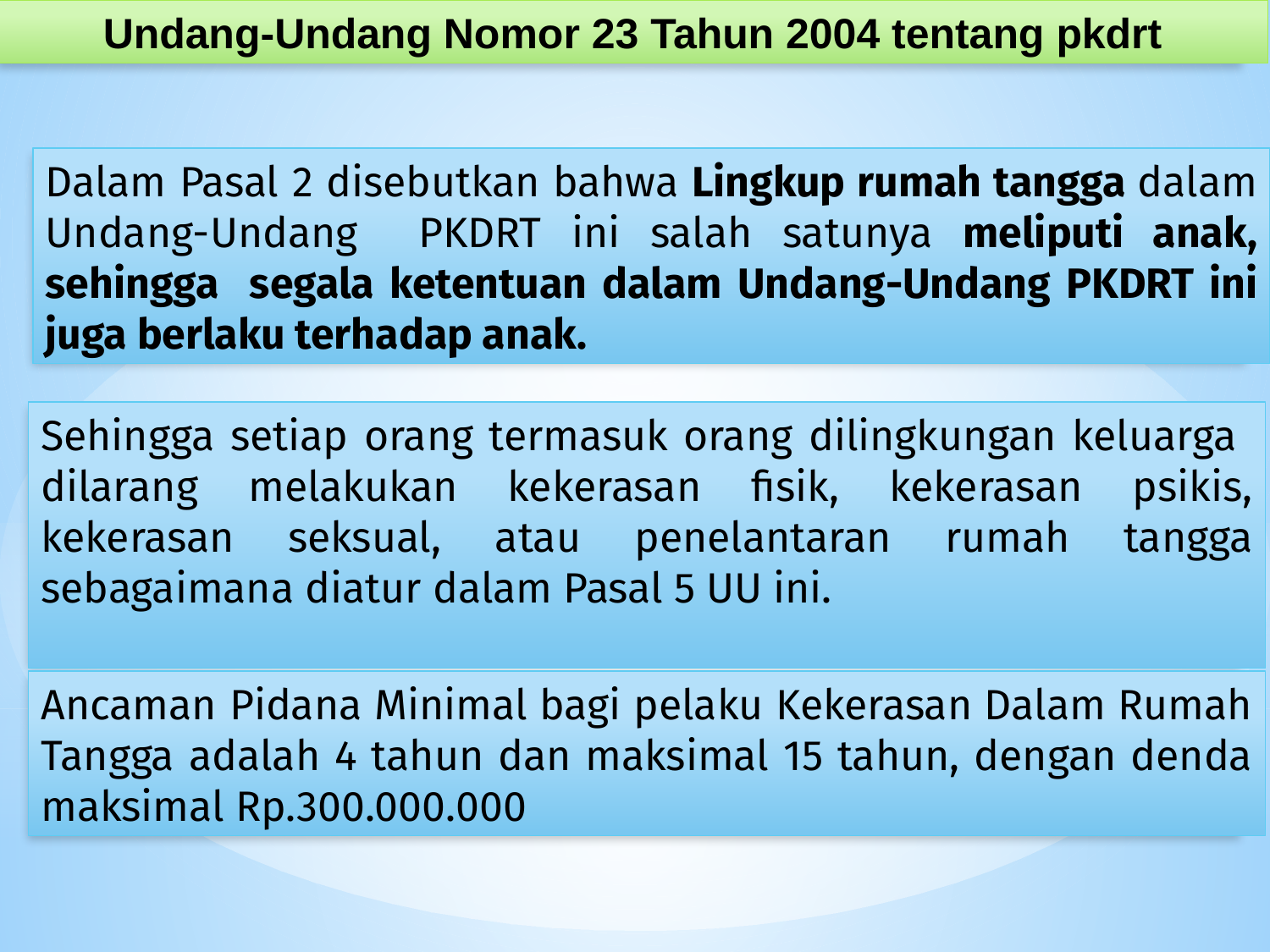

Undang-Undang Nomor 23 Tahun 2004 tentang pkdrt
Dalam Pasal 2 disebutkan bahwa Lingkup rumah tangga dalam Undang-Undang  PKDRT ini salah satunya meliputi anak, sehingga  segala ketentuan dalam Undang-Undang PKDRT ini juga berlaku terhadap anak.
Sehingga setiap orang termasuk orang dilingkungan keluarga  dilarang melakukan kekerasan fisik, kekerasan psikis, kekerasan seksual, atau penelantaran rumah tangga sebagaimana diatur dalam Pasal 5 UU ini.

Ancaman Pidana Minimal bagi pelaku Kekerasan Dalam Rumah Tangga adalah 4 tahun dan maksimal 15 tahun, dengan denda maksimal Rp.300.000.000